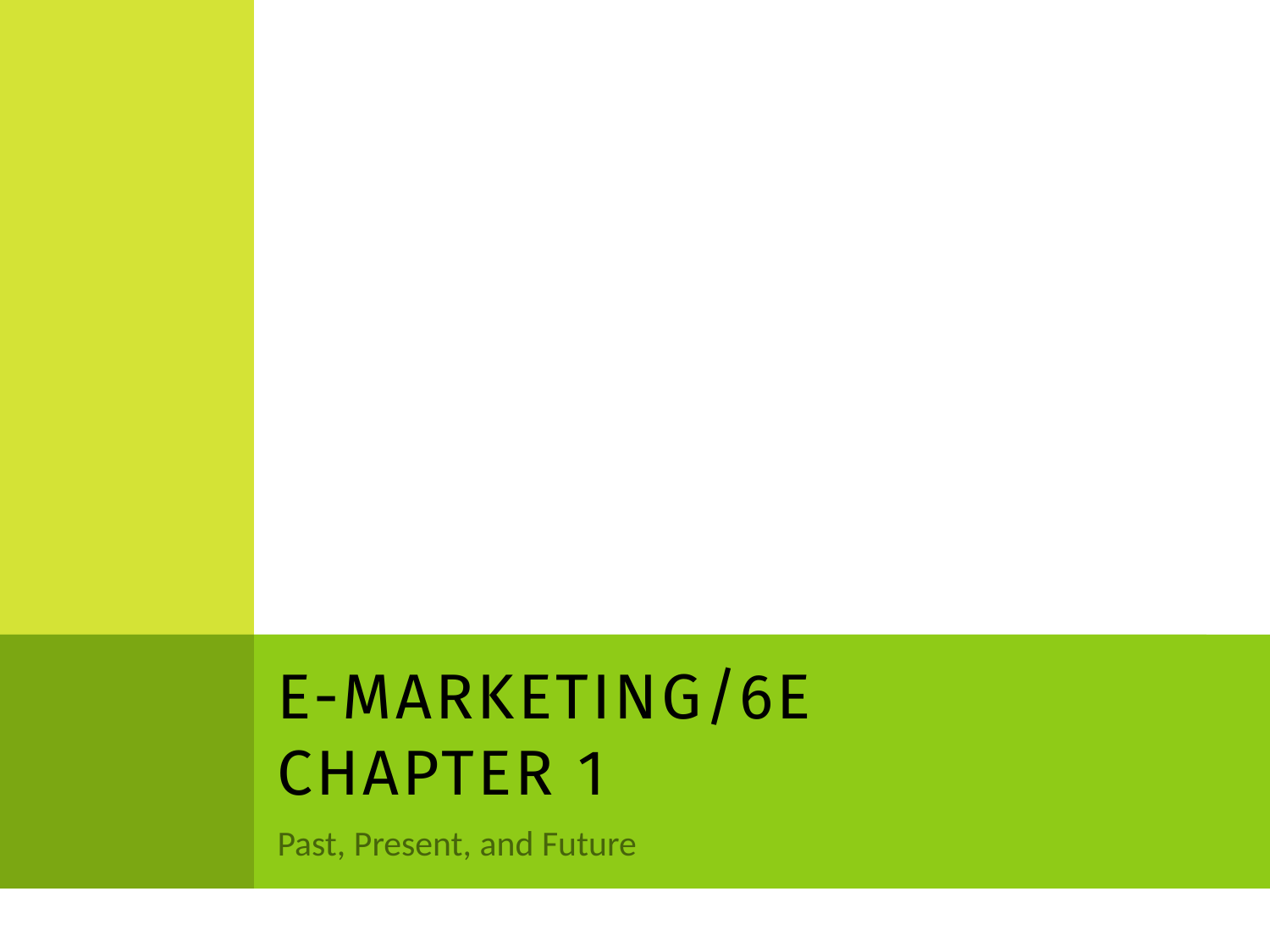

# E-Marketing/6E Chapter 1
Past, Present, and Future